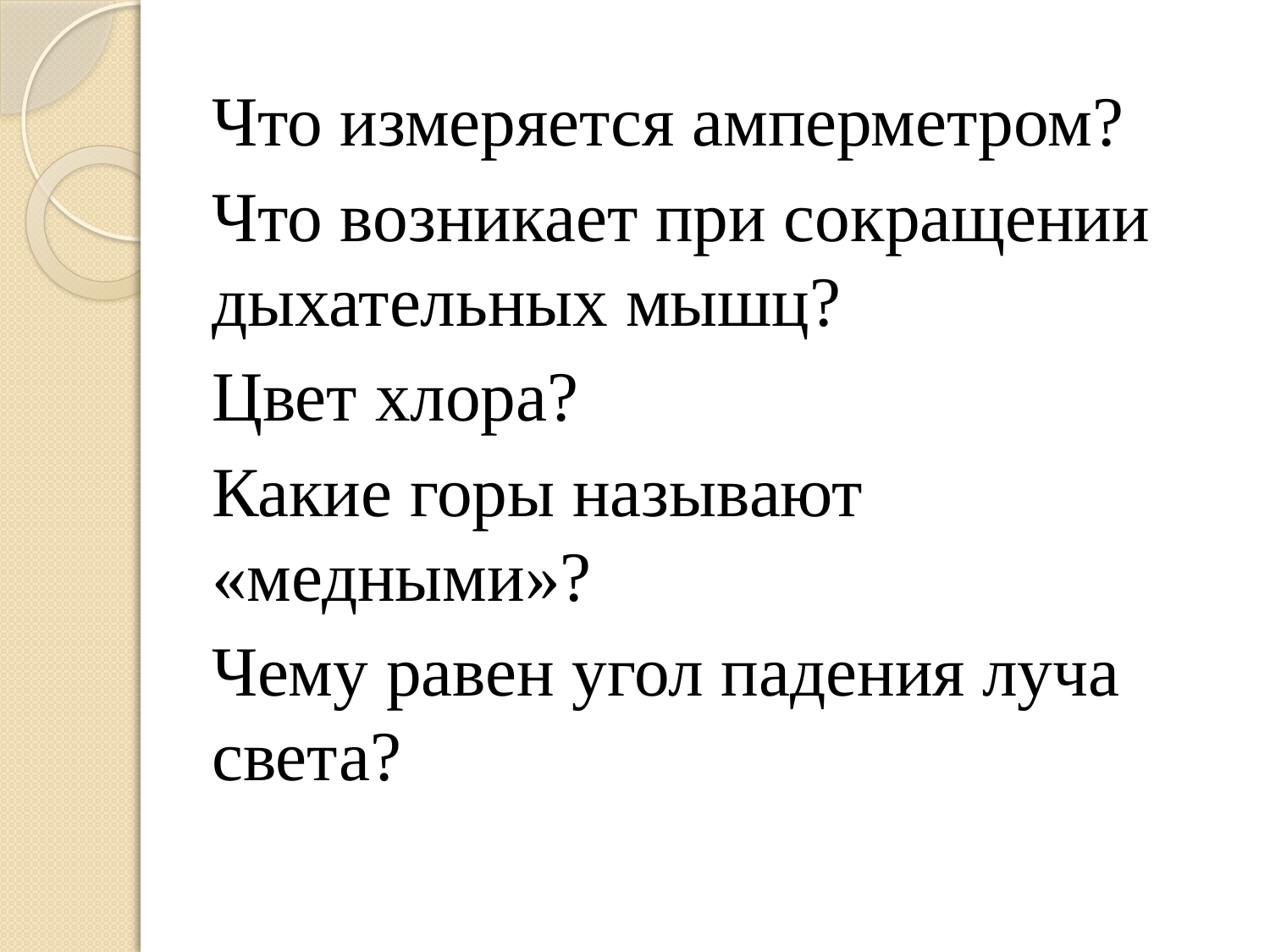

Что измеряется амперметром?
Что возникает при сокращении дыхательных мышц?
Цвет хлора?
Какие горы называют «медными»?
Чему равен угол падения луча света?